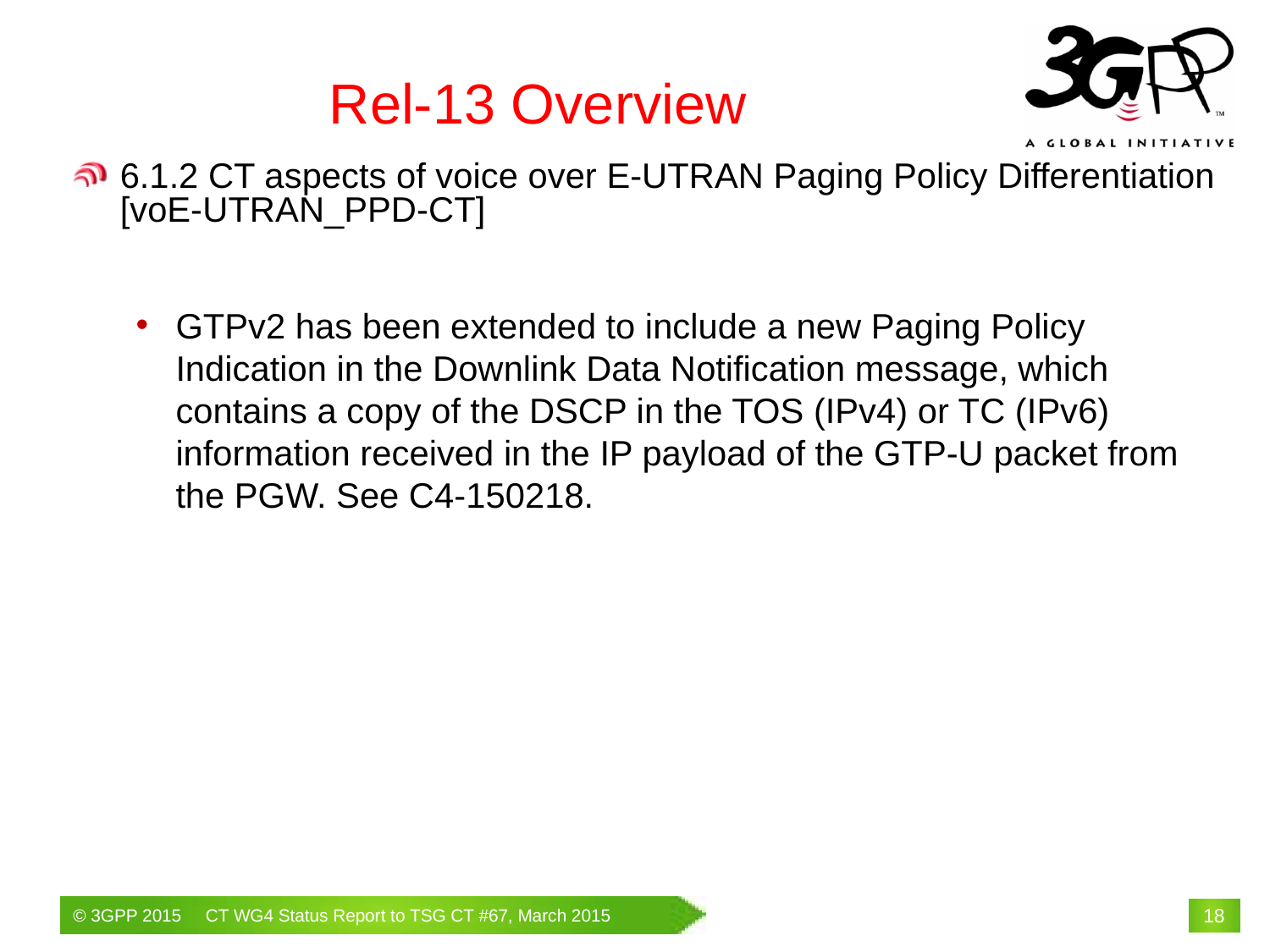

# Rel-13 Overview
6.1.2 CT aspects of voice over E-UTRAN Paging Policy Differentiation [voE-UTRAN_PPD-CT]

GTPv2 has been extended to include a new Paging Policy Indication in the Downlink Data Notification message, which contains a copy of the DSCP in the TOS (IPv4) or TC (IPv6) information received in the IP payload of the GTP-U packet from the PGW. See C4-150218.